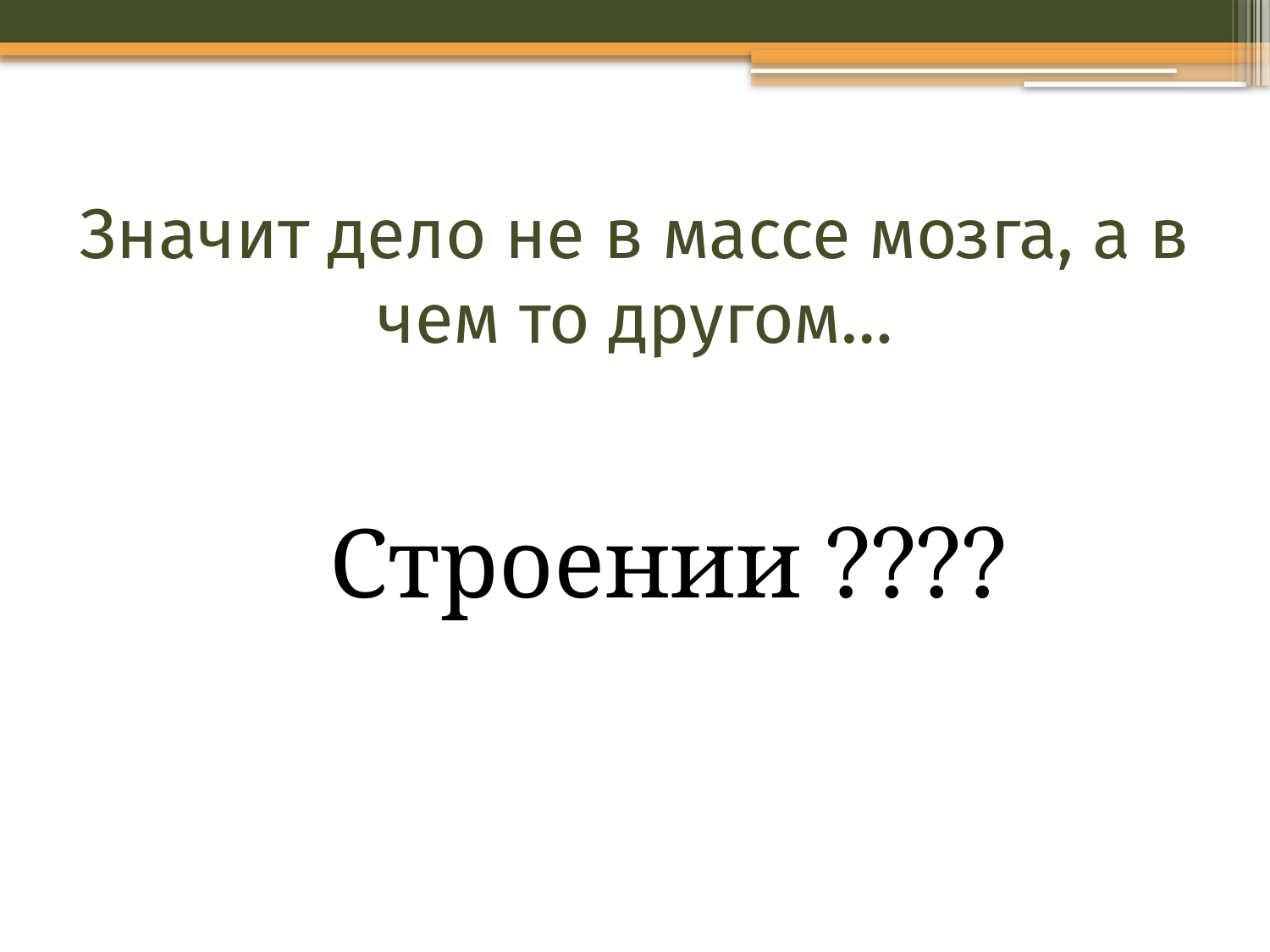

# Значит дело не в массе мозга, а в чем то другом…
Строении ????